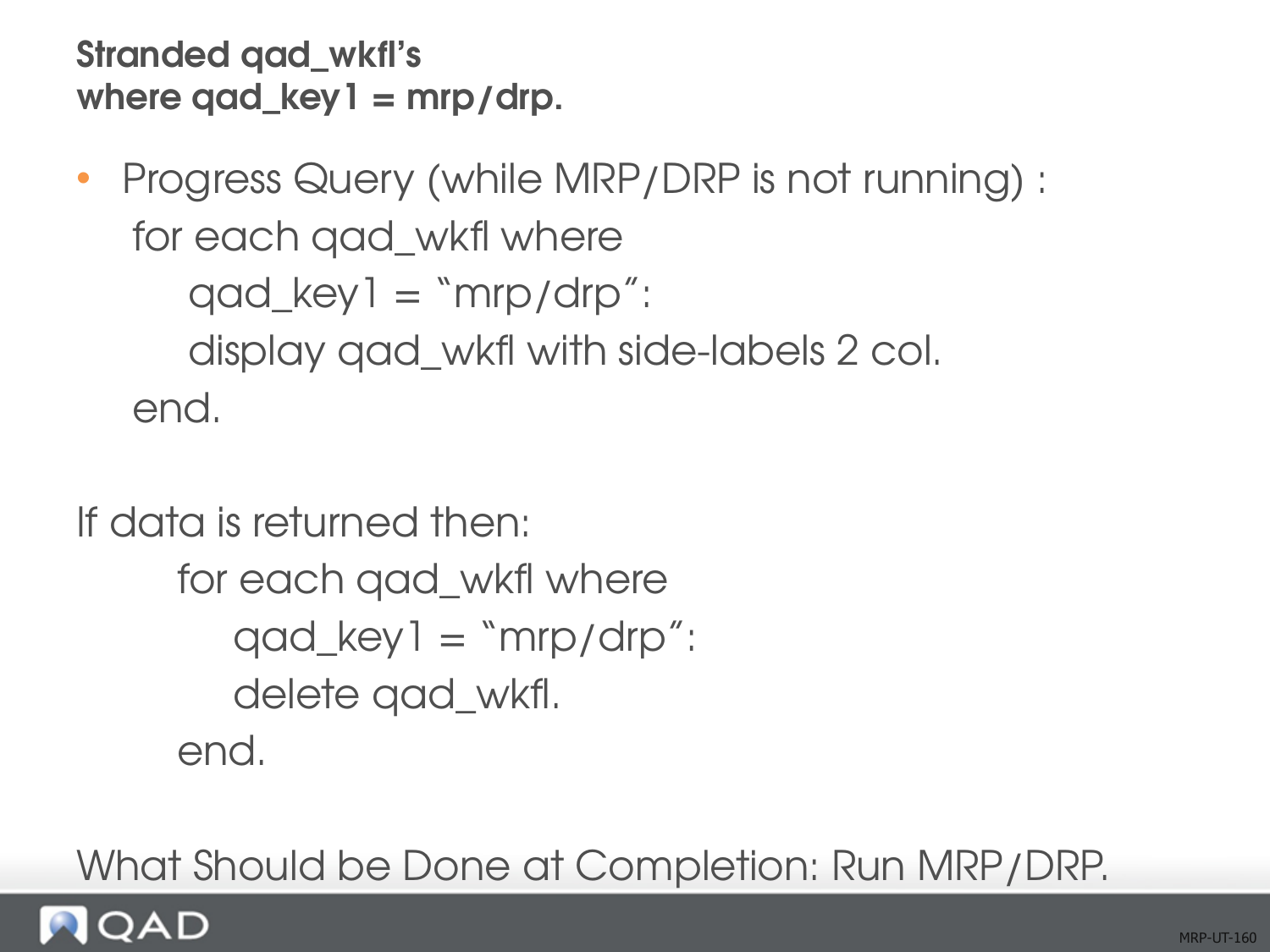

# Stranded qad_wkfl’s where qad_key1 = mrp/drp.
Progress Query (while MRP/DRP is not running) :
     for each qad_wkfl where
          qad_key1 = “mrp/drp”:
          display qad_wkfl with side-labels 2 col.
     end.

If data is returned then:
         for each qad_wkfl where
              qad_key1 = “mrp/drp”:
              delete qad_wkfl.
         end.

What Should be Done at Completion: Run MRP/DRP.
MRP-UT-160